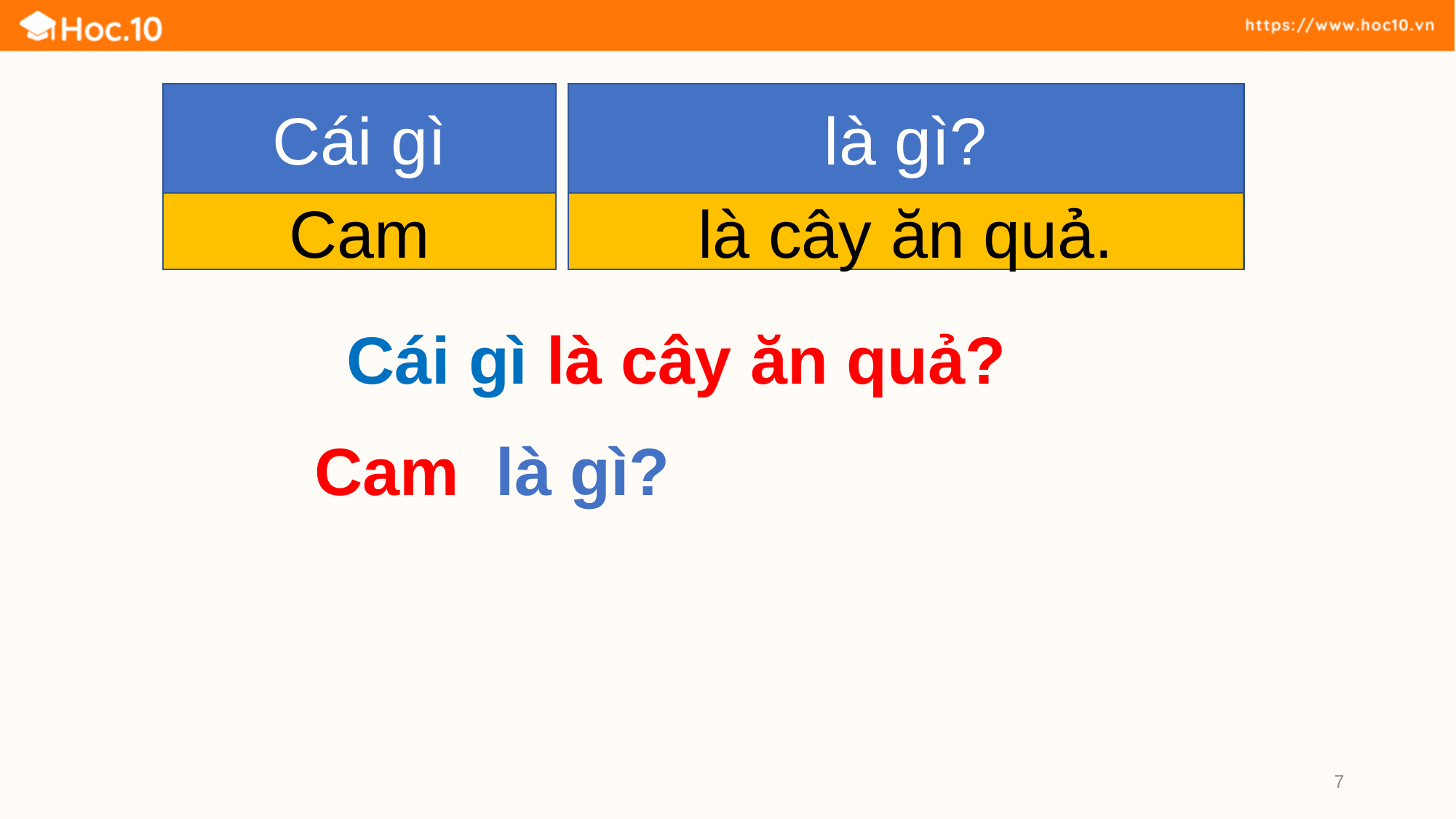

Cái gì
là gì?
là cây ăn quả.
Cam
Cái gì là cây ăn quả?
Cam  là gì?
7